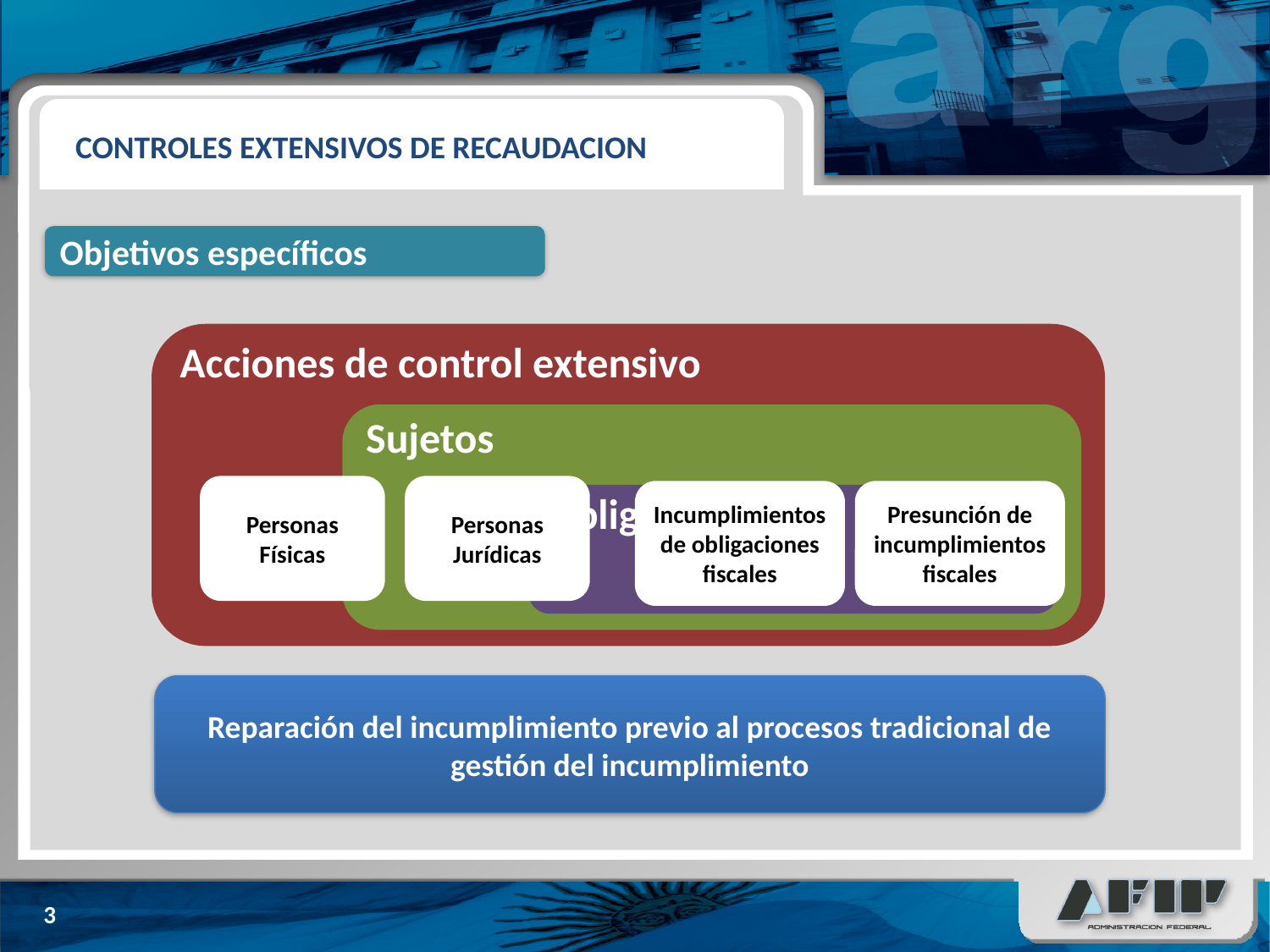

CONTROLES EXTENSIVOS DE RECAUDACION
SISTEMA DE GESTION DE LA CALIDAD
Objetivos específicos
Acciones de control extensivo
Sujetos
Obligaciones
Personas Físicas
Personas Jurídicas
Incumplimientos de obligaciones fiscales
Presunción de incumplimientos fiscales
Reparación del incumplimiento previo al procesos tradicional de gestión del incumplimiento
3